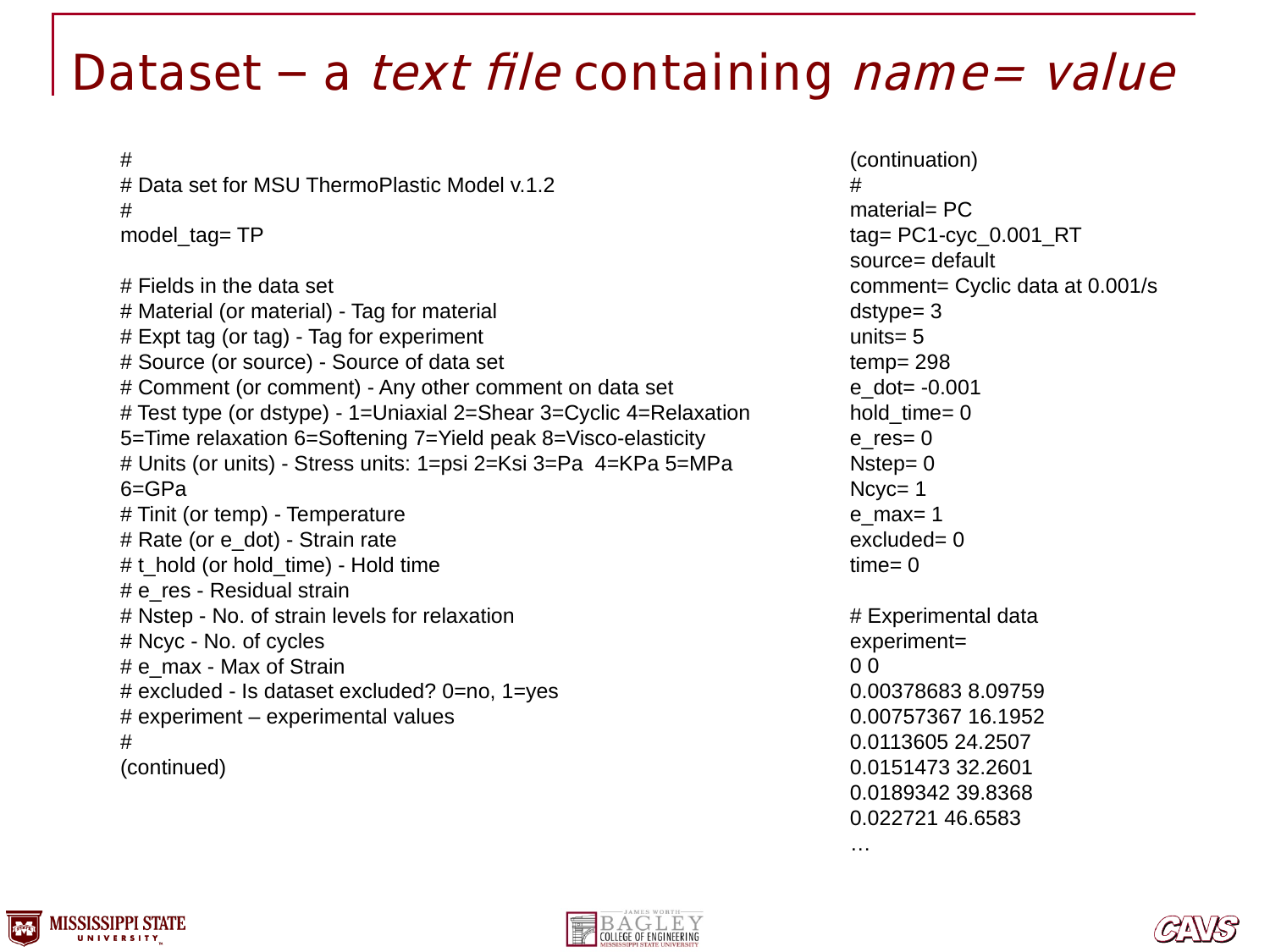

# Dataset – a text file containing name= value
#
# Data set for MSU ThermoPlastic Model v.1.2
#
model_tag= TP

# Fields in the data set
# Material (or material) - Tag for material
# Expt tag (or tag) - Tag for experiment
# Source (or source) - Source of data set
# Comment (or comment) - Any other comment on data set
# Test type (or dstype) - 1=Uniaxial 2=Shear 3=Cyclic 4=Relaxation 5=Time relaxation 6=Softening 7=Yield peak 8=Visco-elasticity
# Units (or units) - Stress units: 1=psi 2=Ksi 3=Pa  4=KPa 5=MPa 6=GPa
# Tinit (or temp) - Temperature
# Rate (or e_dot) - Strain rate
# t_hold (or hold_time) - Hold time
# e_res - Residual strain
# Nstep - No. of strain levels for relaxation
# Ncyc - No. of cycles
# e_max - Max of Strain
# excluded - Is dataset excluded? 0=no, 1=yes
# experiment – experimental values
#
(continued)
(continuation)
#
material= PC
tag= PC1-cyc_0.001_RT
source= default
comment= Cyclic data at 0.001/s
dstype= 3
units= 5
temp= 298
e_dot= -0.001
hold_time= 0
e_res= 0
Nstep= 0
Ncyc= 1
e_max= 1
excluded= 0
time= 0

# Experimental data
experiment=
0 0
0.00378683 8.09759
0.00757367 16.1952
0.0113605 24.2507
0.0151473 32.2601
0.0189342 39.8368
0.022721 46.6583
…